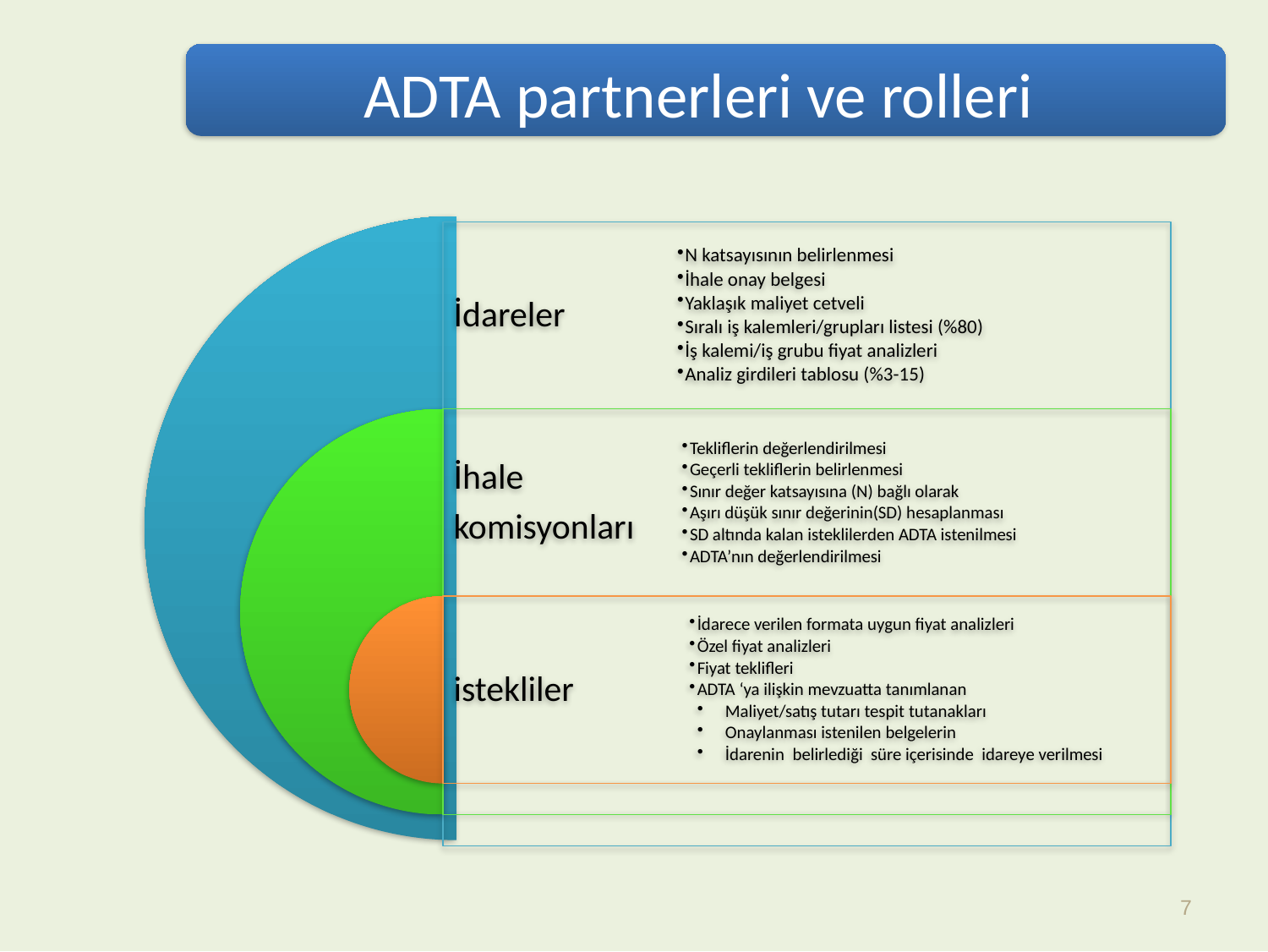

ADTA partnerleri ve rolleri

İdareler
İhale
komisyonları
istekliler
N katsayısının belirlenmesi
İhale onay belgesi
Yaklaşık maliyet cetveli
Sıralı iş kalemleri/grupları listesi (%80)
İş kalemi/iş grubu fiyat analizleri
Analiz girdileri tablosu (%3-15)
Tekliflerin değerlendirilmesi
Geçerli tekliflerin belirlenmesi
Sınır değer katsayısına (N) bağlı olarak
Aşırı düşük sınır değerinin(SD) hesaplanması
SD altında kalan isteklilerden ADTA istenilmesi
ADTA’nın değerlendirilmesi
İdarece verilen formata uygun fiyat analizleri
Özel fiyat analizleri
Fiyat teklifleri
ADTA ‘ya ilişkin mevzuatta tanımlanan
     Maliyet/satış tutarı tespit tutanakları
     Onaylanması istenilen belgelerin
     İdarenin  belirlediği  süre içerisinde  idareye verilmesi
7